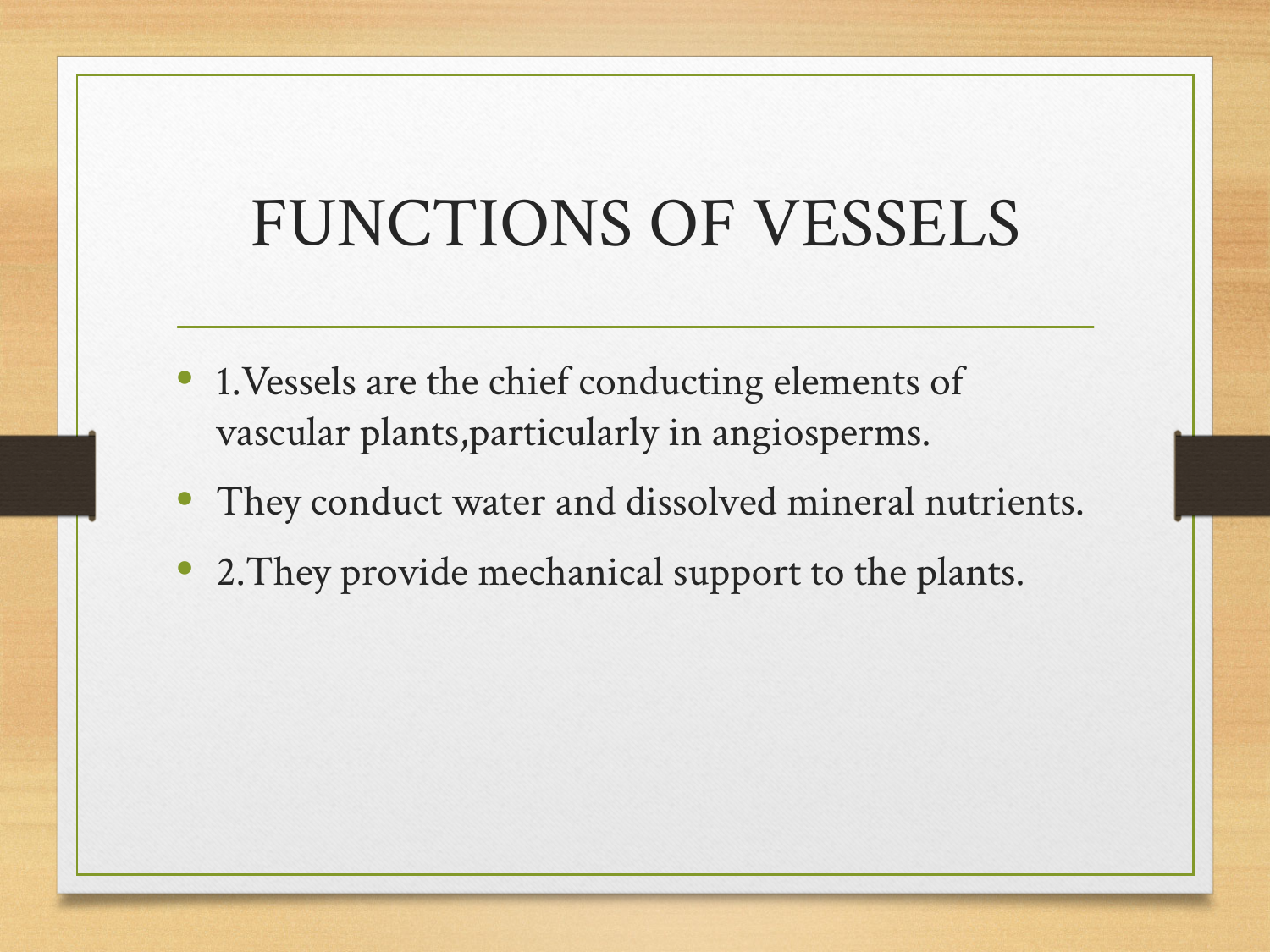

# FUNCTIONS OF VESSELS
1.Vessels are the chief conducting elements of vascular plants,particularly in angiosperms.
They conduct water and dissolved mineral nutrients.
2.They provide mechanical support to the plants.